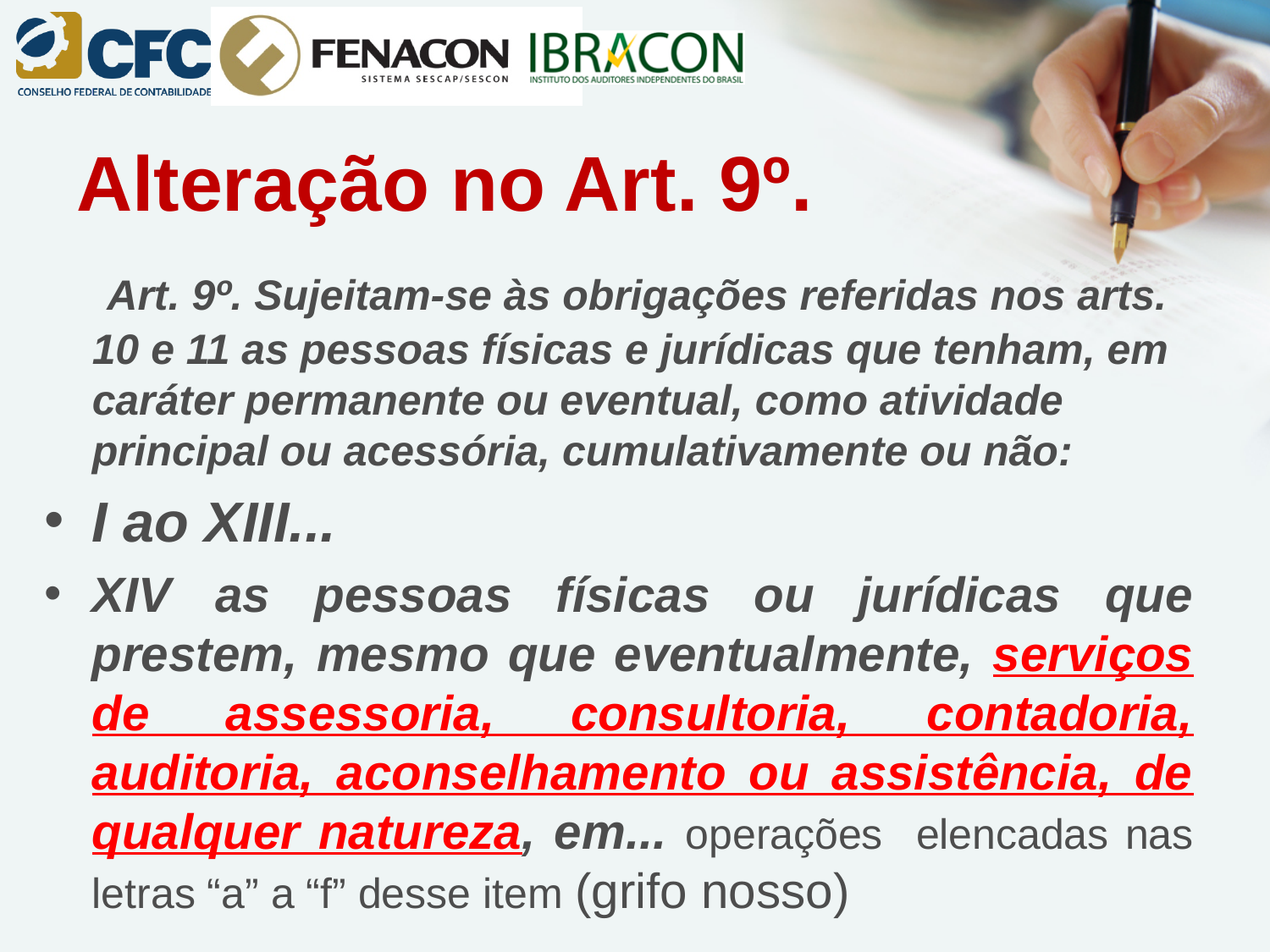

# Alteração no Art. 9º.
    Art. 9º. Sujeitam-se às obrigações referidas nos arts. 10 e 11 as pessoas físicas e jurídicas que tenham, em caráter permanente ou eventual, como atividade principal ou acessória, cumulativamente ou não:
I ao XIII...
XIV as pessoas físicas ou jurídicas que prestem, mesmo que eventualmente, serviços de assessoria, consultoria, contadoria, auditoria, aconselhamento ou assistência, de qualquer natureza, em... operações  elencadas nas letras “a” a “f” desse item (grifo nosso)